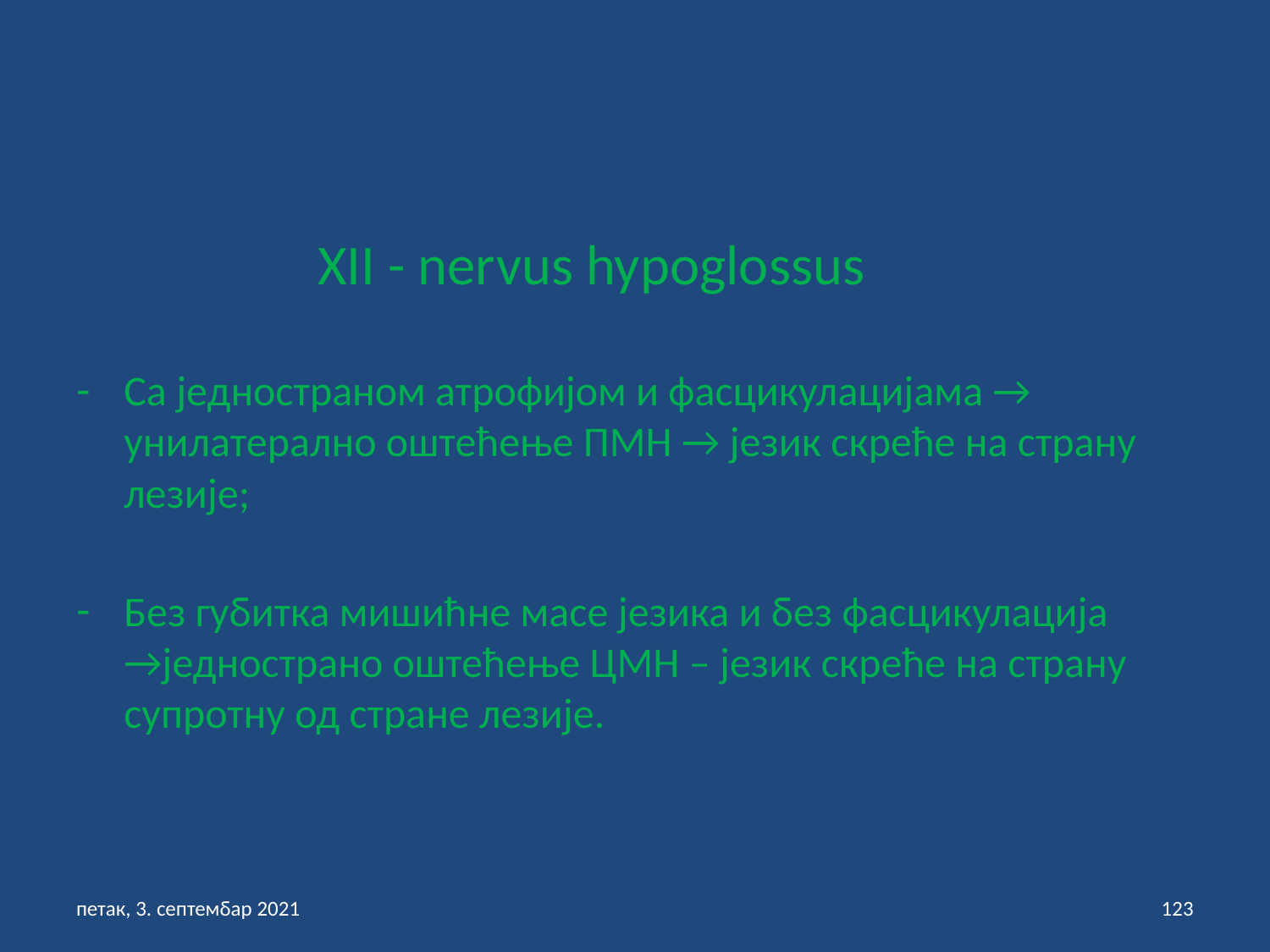

XII - nervus hypoglossus

Са једностраном атрофијом и фасцикулацијама → унилатерално оштећење ПМН → језик скреће на страну лезије;

Без губитка мишићне масе језика и без фасцикулација →једнострано оштећење ЦМН – језик скреће на страну супротну од стране лезије.
петак, 3. септембар 2021
123